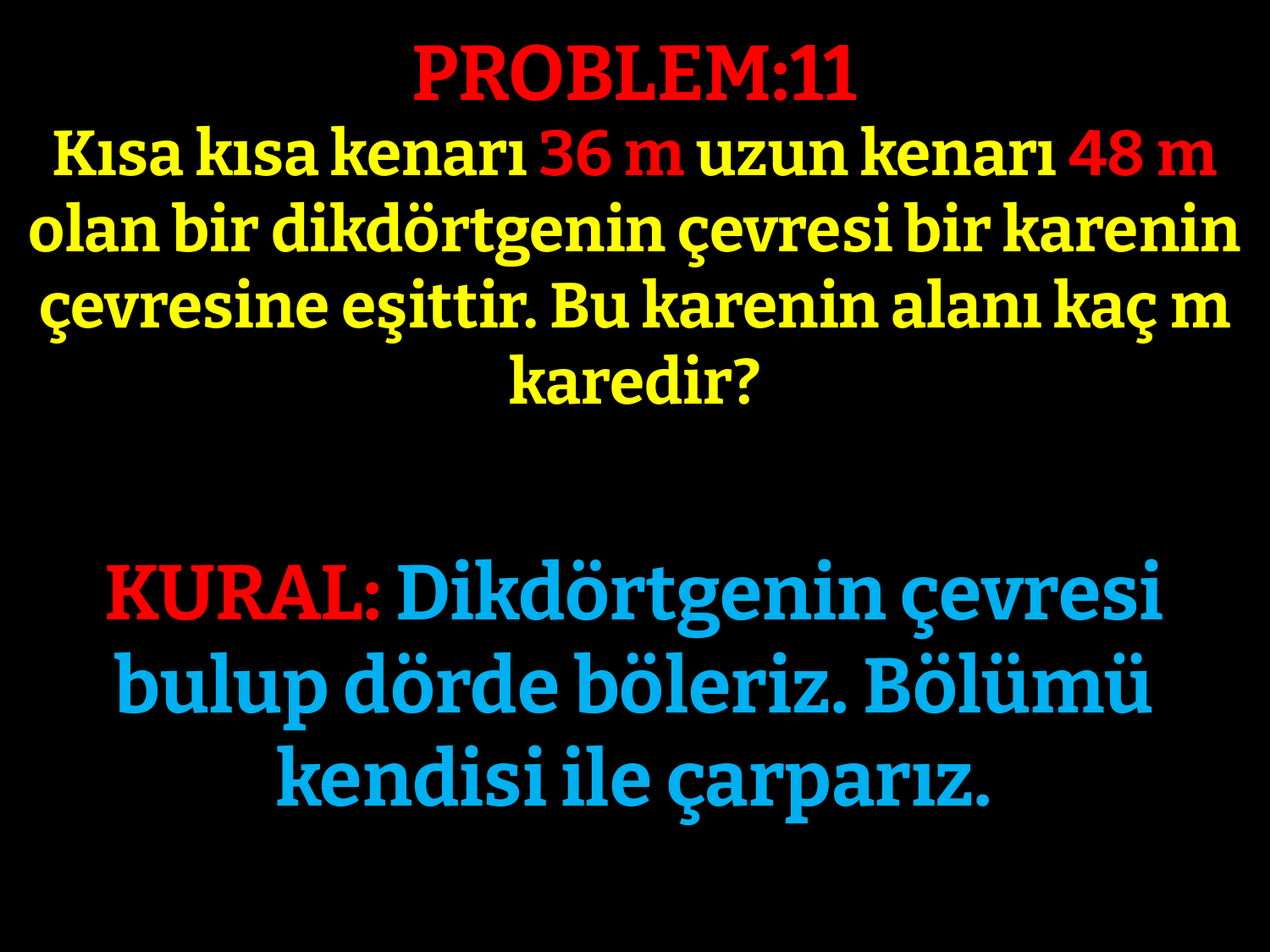

PROBLEM:11
Kısa kısa kenarı 36 m uzun kenarı 48 m olan bir dikdörtgenin çevresi bir karenin çevresine eşittir. Bu karenin alanı kaç m karedir?
#
KURAL: Dikdörtgenin çevresi bulup dörde böleriz. Bölümü kendisi ile çarparız.